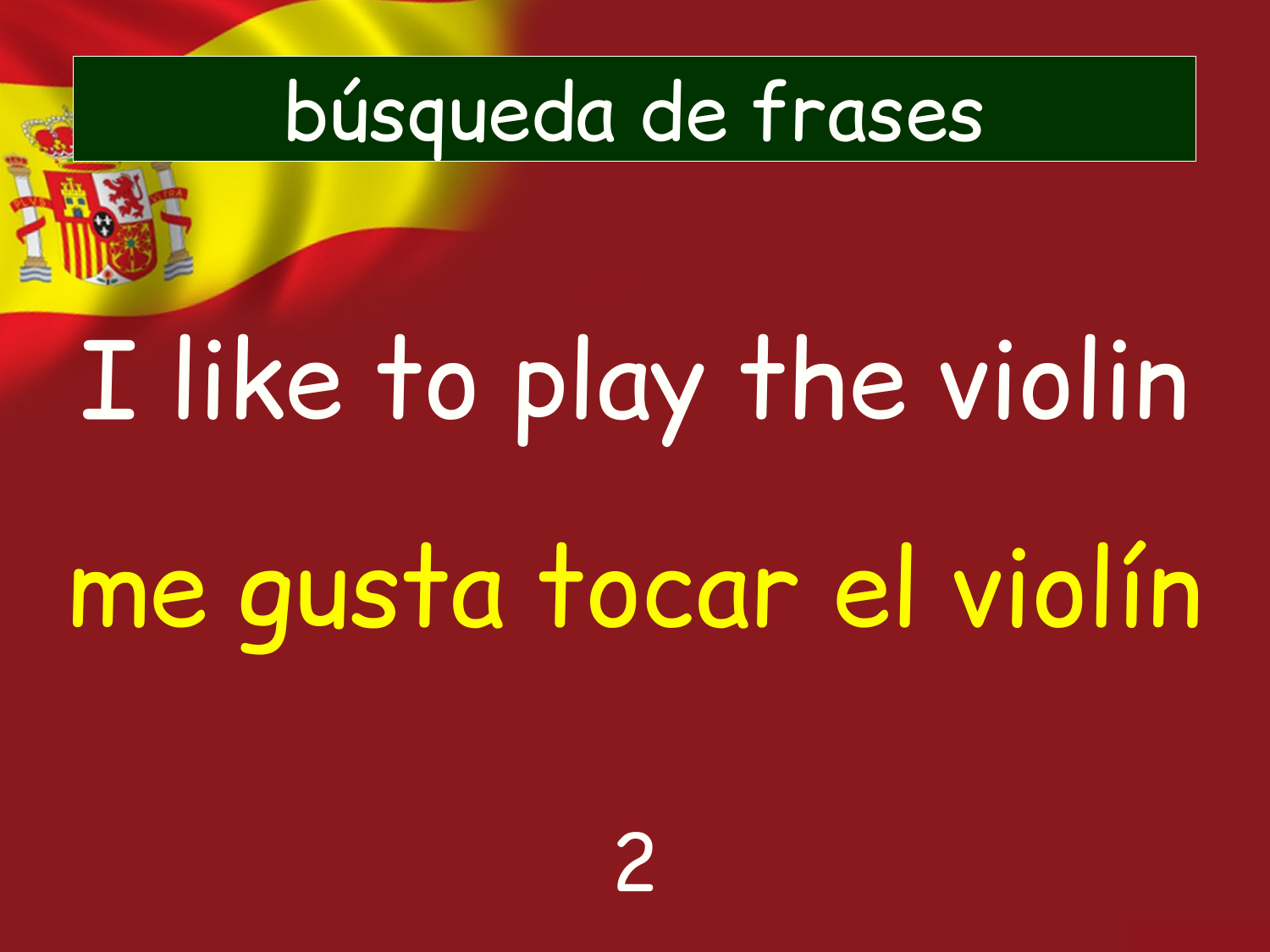

búsqueda de frases
I like to play the violin
me gusta tocar el violín
2